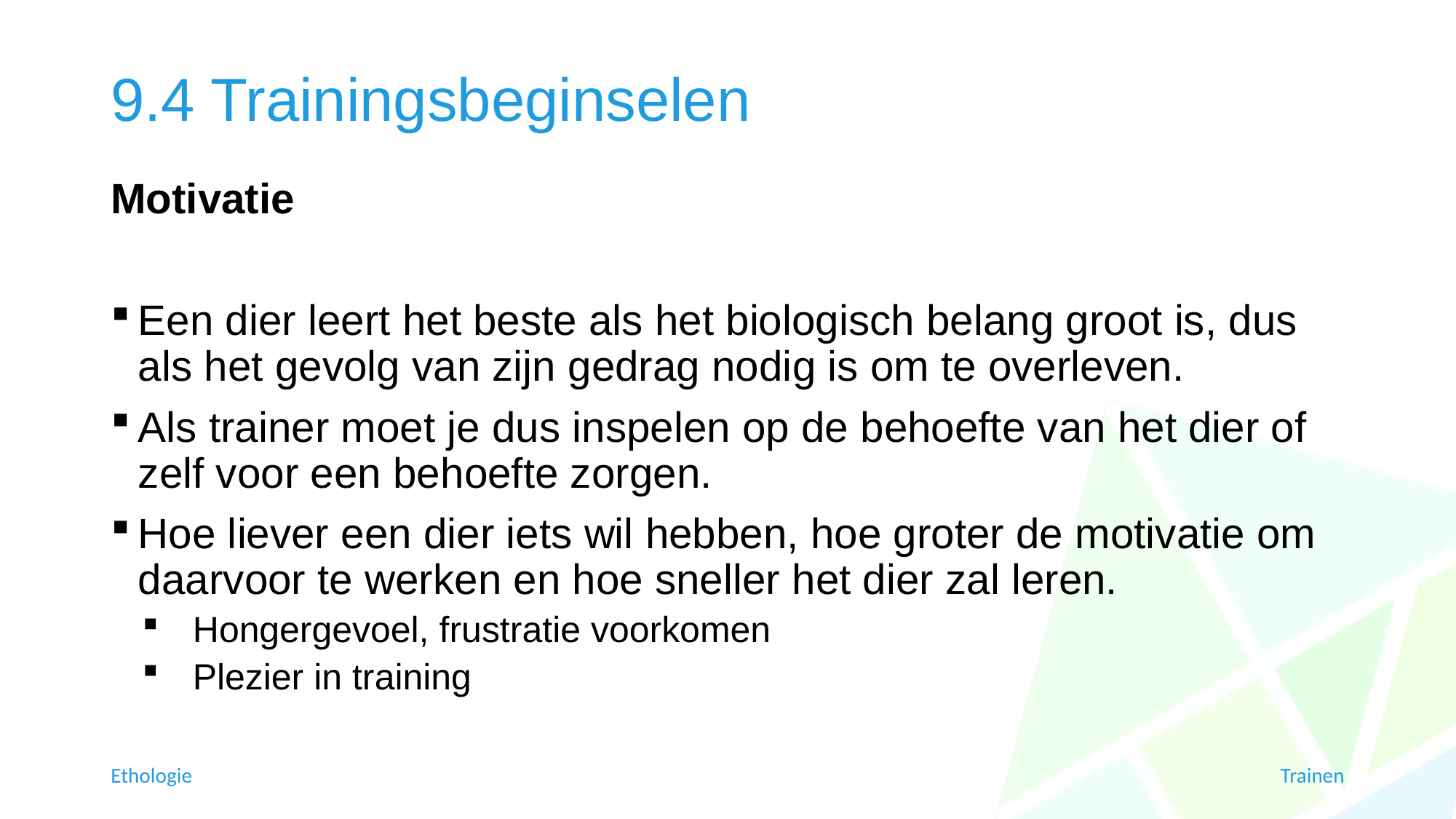

# 9.4 Trainingsbeginselen
Motivatie

Een dier leert het beste als het biologisch belang groot is, dus als het gevolg van zijn gedrag nodig is om te overleven.
Als trainer moet je dus inspelen op de behoefte van het dier of zelf voor een behoefte zorgen.
Hoe liever een dier iets wil hebben, hoe groter de motivatie om daarvoor te werken en hoe sneller het dier zal leren.
Hongergevoel, frustratie voorkomen
Plezier in training
Ethologie
Trainen